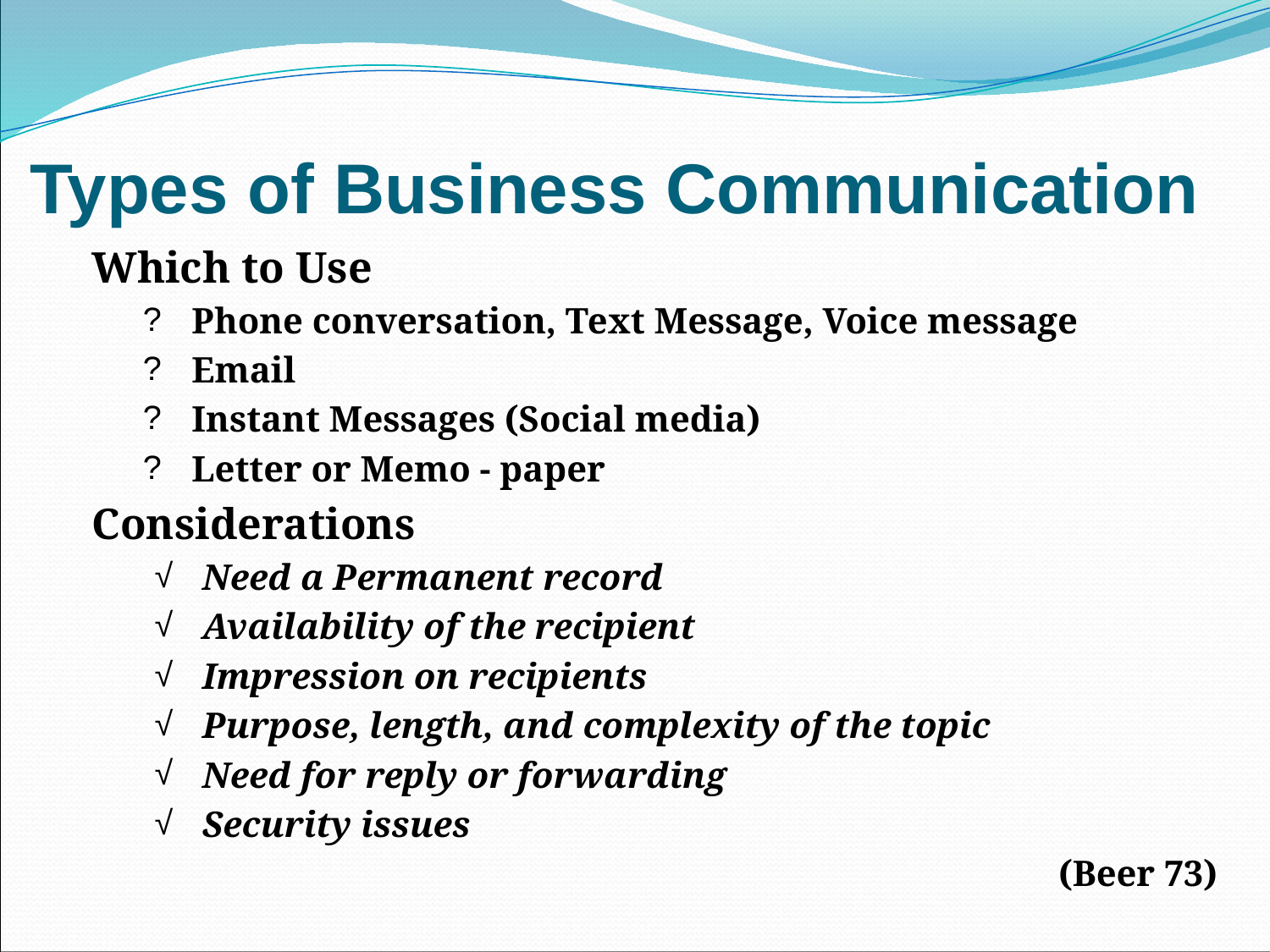

# Types of Business Communication
Which to Use
Phone conversation, Text Message, Voice message
Email
Instant Messages (Social media)
Letter or Memo - paper
Considerations
Need a Permanent record
Availability of the recipient
Impression on recipients
Purpose, length, and complexity of the topic
Need for reply or forwarding
Security issues
(Beer 73)